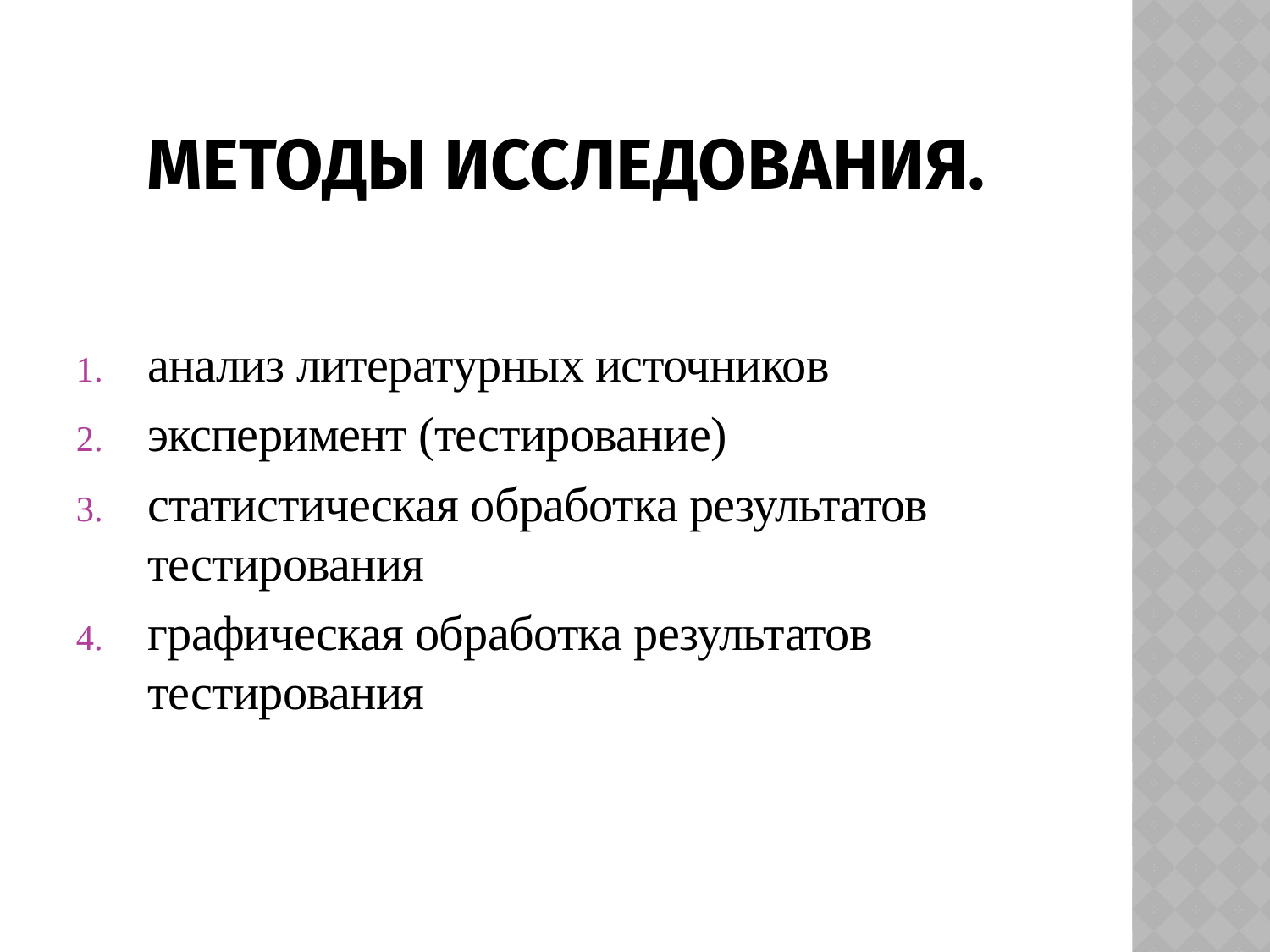

# Методы исследования.
анализ литературных источников
эксперимент (тестирование)
статистическая обработка результатов тестирования
графическая обработка результатов тестирования